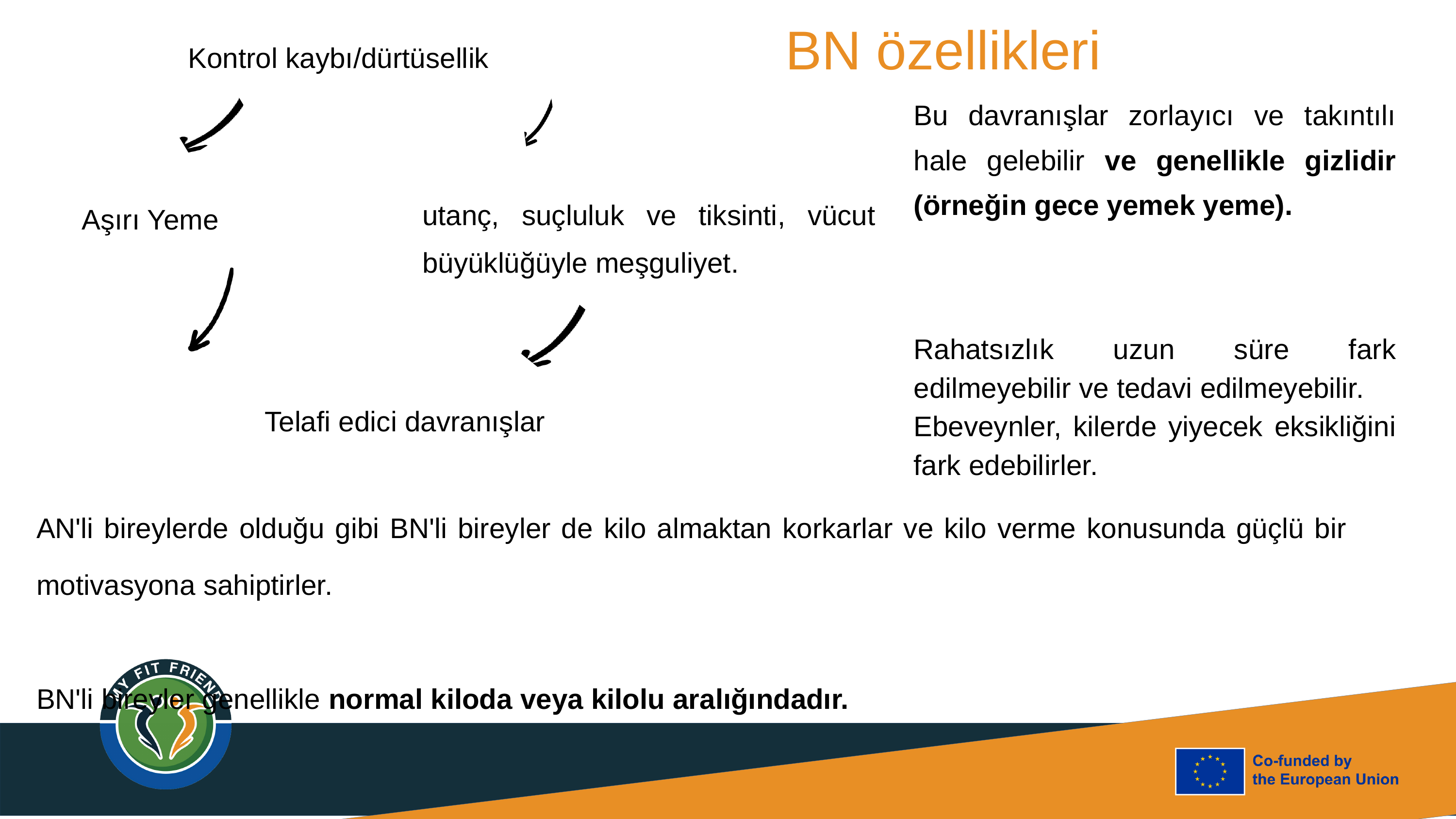

BN özellikleri
Kontrol kaybı/dürtüsellik

Bu davranışlar zorlayıcı ve takıntılı hale gelebilir ve genellikle gizlidir (örneğin gece yemek yeme).

utanç, suçluluk ve tiksinti, vücut büyüklüğüyle meşguliyet.
Aşırı Yeme

Rahatsızlık uzun süre fark edilmeyebilir ve tedavi edilmeyebilir.
Ebeveynler, kilerde yiyecek eksikliğini fark edebilirler.

Telafi edici davranışlar
AN'li bireylerde olduğu gibi BN'li bireyler de kilo almaktan korkarlar ve kilo verme konusunda güçlü bir motivasyona sahiptirler.

BN'li bireyler genellikle normal kiloda veya kilolu aralığındadır.